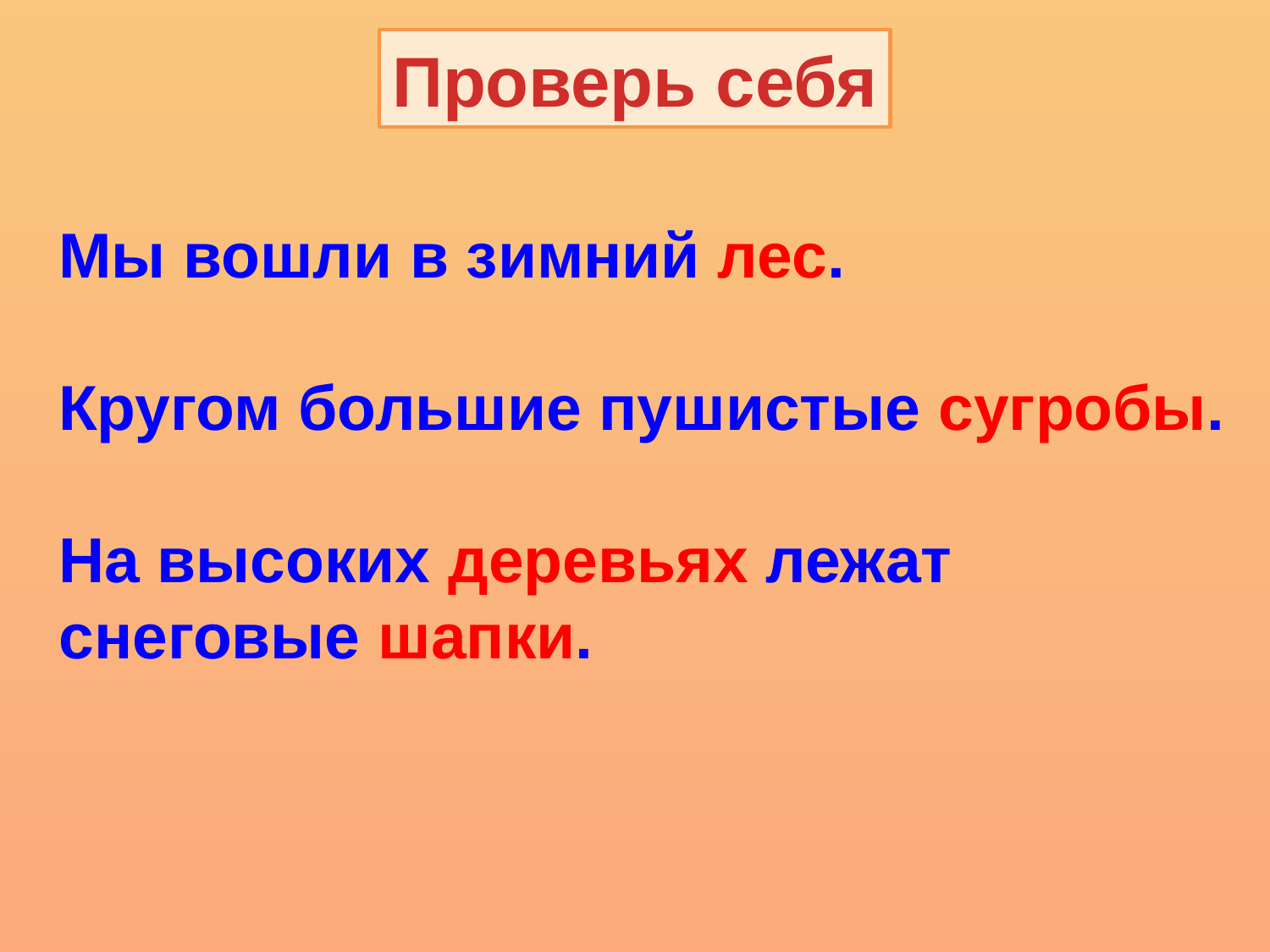

Проверь себя
Мы вошли в зимний лес.

Кругом большие пушистые сугробы.

На высоких деревьях лежат
снеговые шапки.